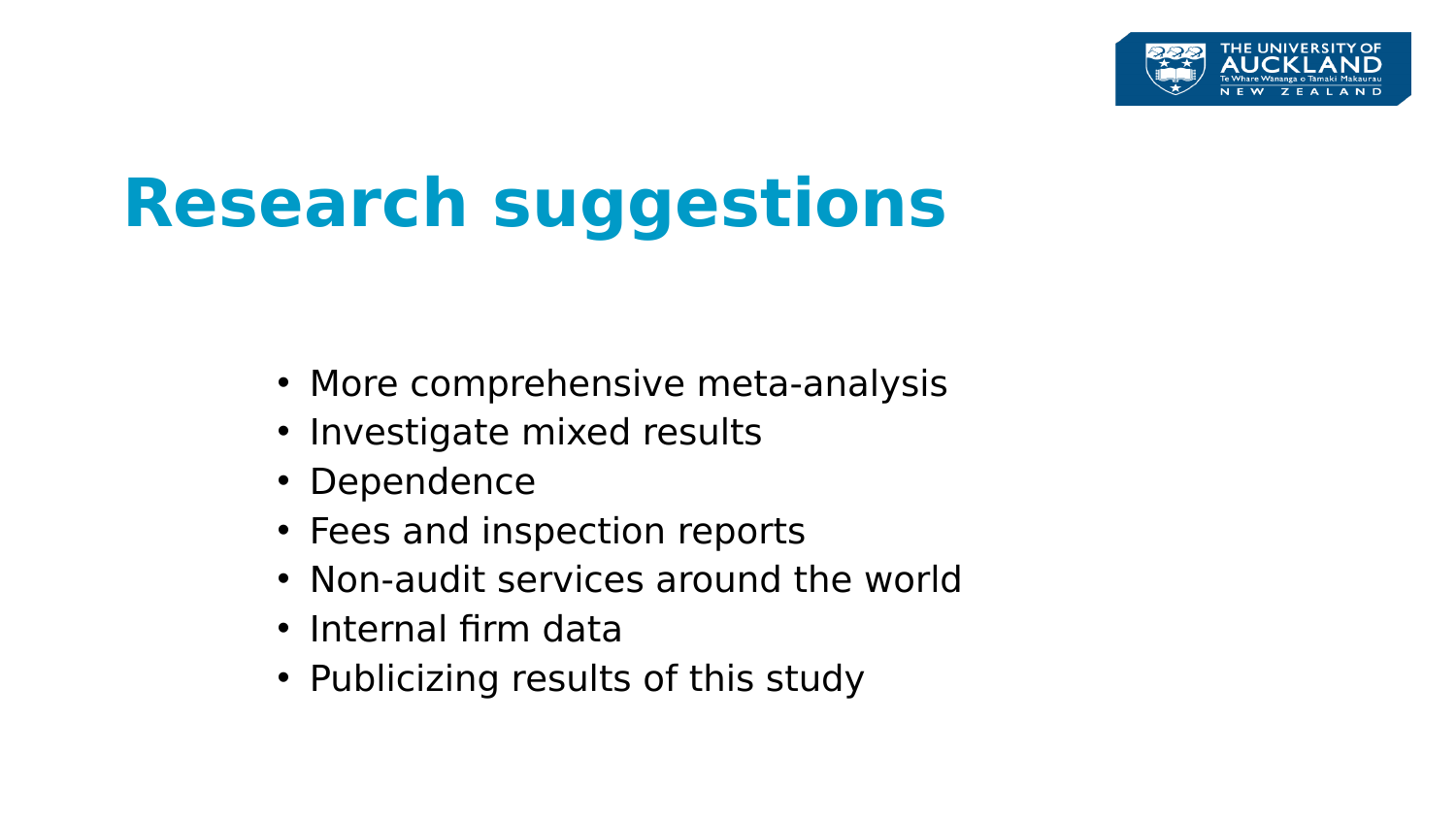

# Research suggestions
More comprehensive meta-analysis
Investigate mixed results
Dependence
Fees and inspection reports
Non-audit services around the world
Internal firm data
Publicizing results of this study